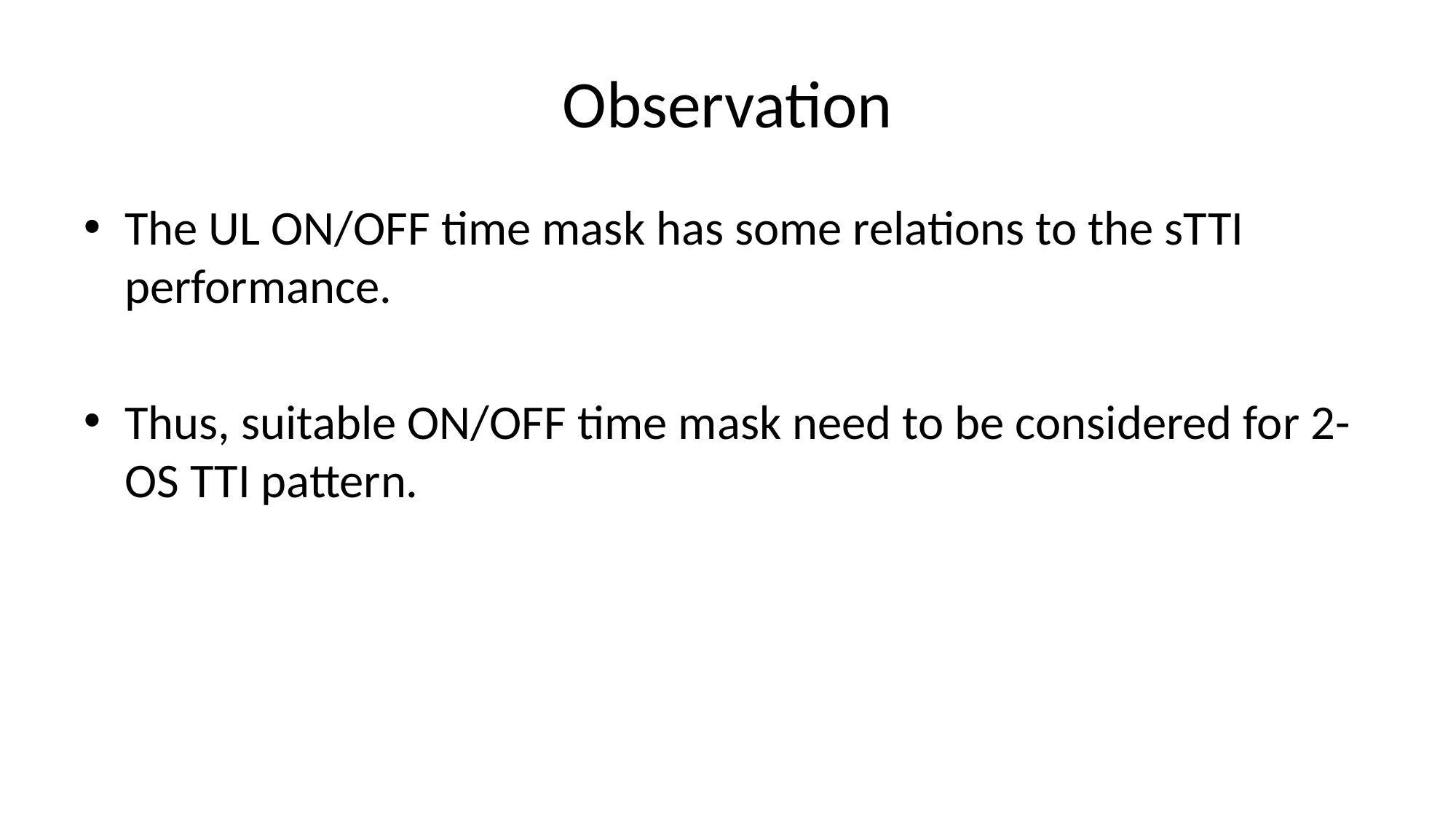

# Observation
The UL ON/OFF time mask has some relations to the sTTI performance.

Thus, suitable ON/OFF time mask need to be considered for 2-OS TTI pattern.